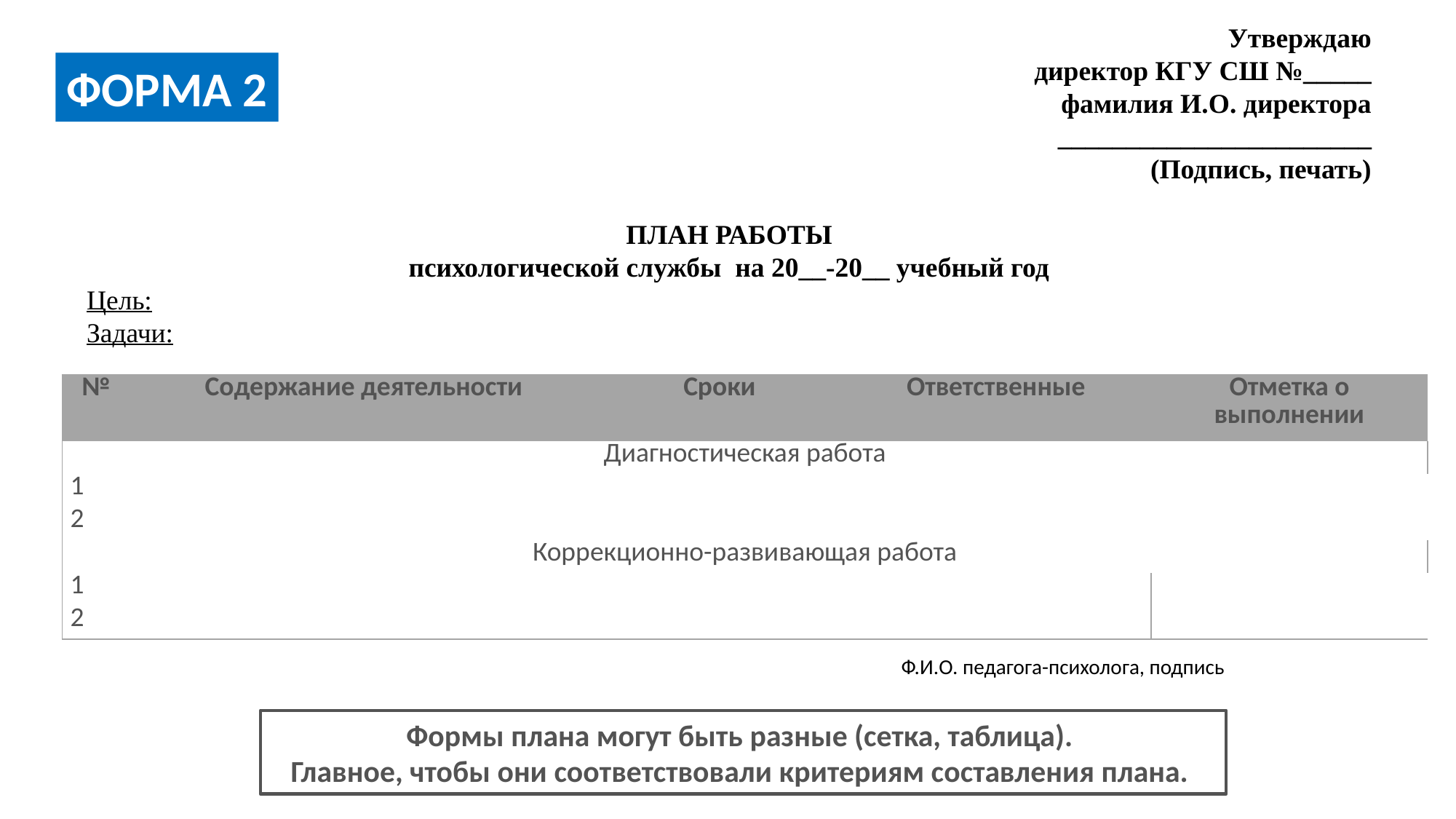

Утверждаю
директор КГУ СШ №_____
фамилия И.О. директора
_______________________
(Подпись, печать)

ПЛАН РАБОТЫ
психологической службы  на 20__-20__ учебный год
Цель:
Задачи:
ФОРМА 2
| № | Содержание деятельности | Сроки | Ответственные |  | Отметка о выполнении |
| --- | --- | --- | --- | --- | --- |
| Диагностическая работа |  |  |  |  |  |
| 1 |  |  |  |  |  |
| 2 |  |  |  |  |  |
| Коррекционно-развивающая работа |  |  |  |  |  |
| 1 |  |  |  |  |  |
| 2 |  |  |  |  |  |
Ф.И.О. педагога-психолога, подпись
Формы плана могут быть разные (сетка, таблица).
Главное, чтобы они соответствовали критериям составления плана.